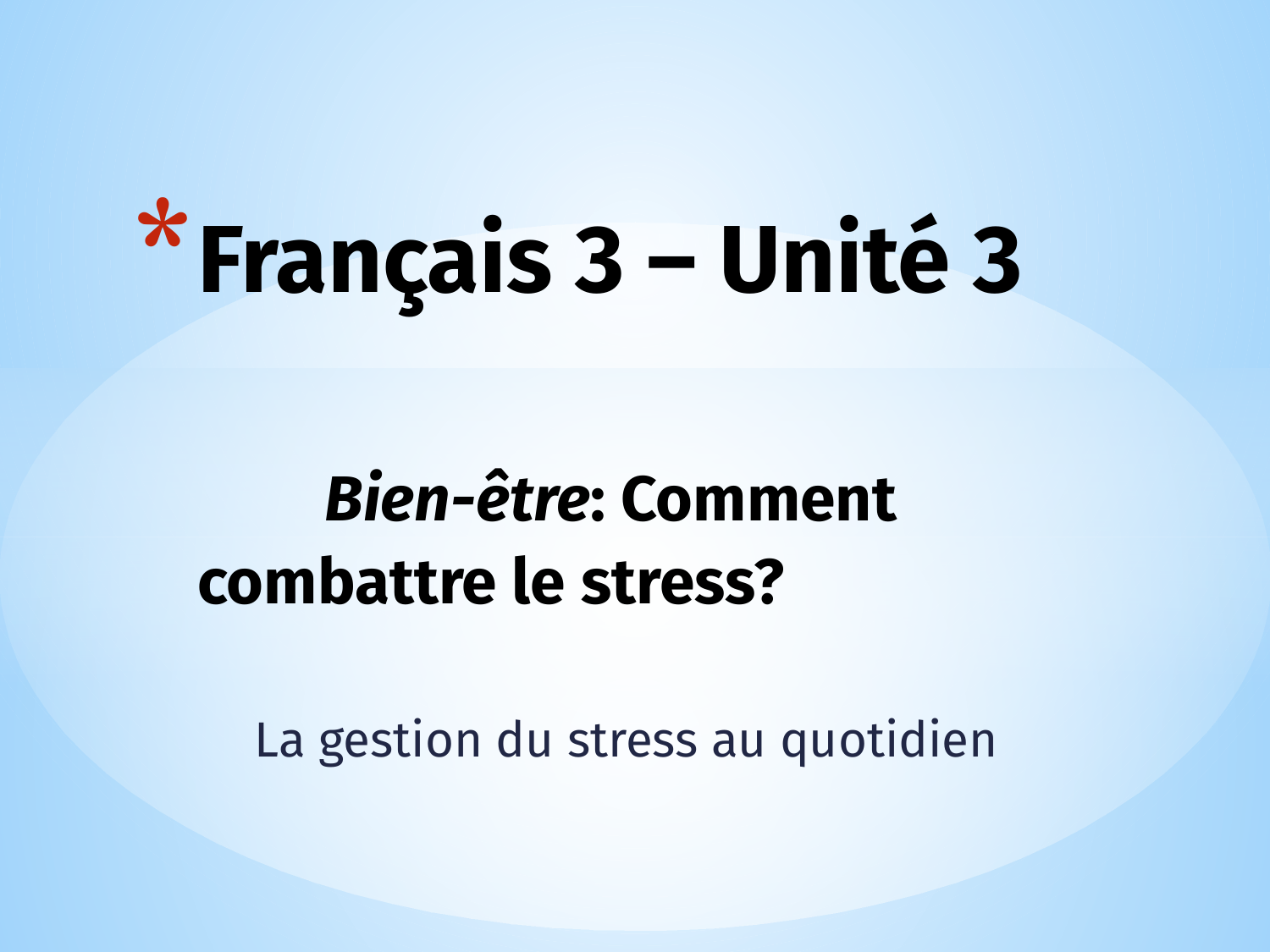

# Français 3 – Unité 3 Bien-être: Comment 	combattre le stress?
La gestion du stress au quotidien